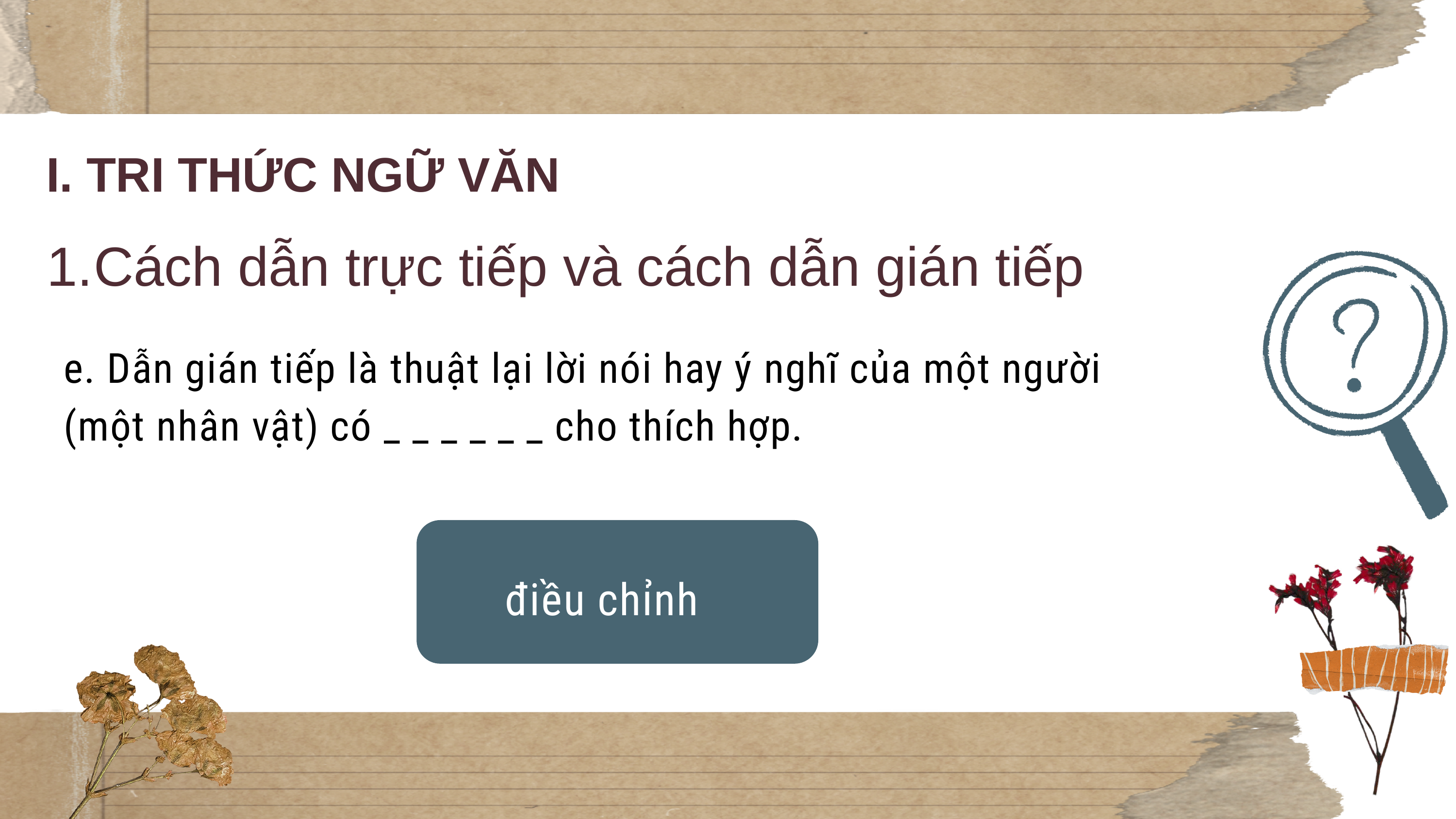

I. TRI THỨC NGỮ VĂN
Cách dẫn trực tiếp và cách dẫn gián tiếp

e. Dẫn gián tiếp là thuật lại lời nói hay ý nghĩ của một người (một nhân vật) có _ _ _ _ _ _ cho thích hợp.

điều chỉnh